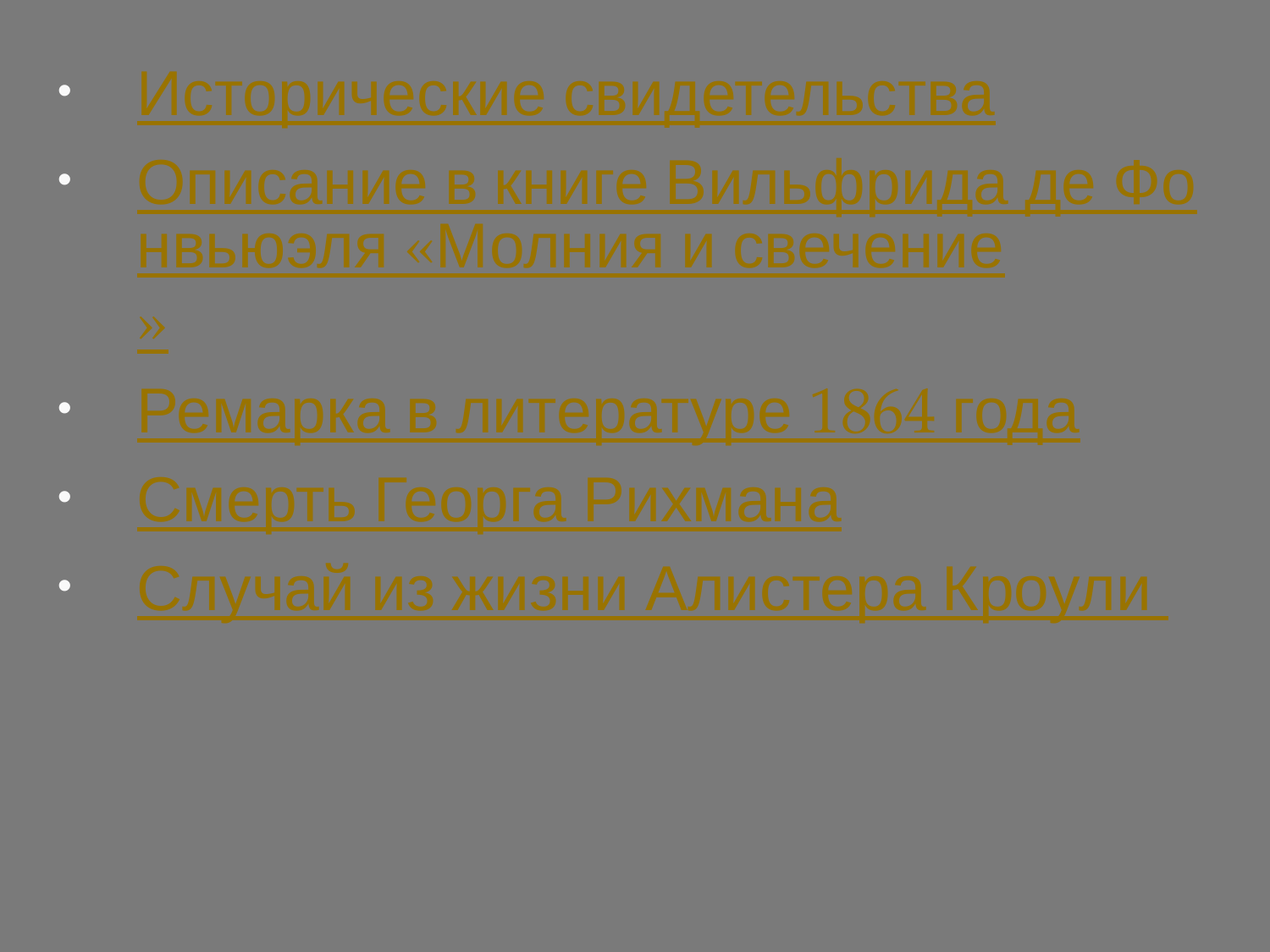

Исторические свидетельства
Описание в книге Вильфрида де Фонвьюэля «Молния и свечение»
Ремарка в литературе 1864 года
Смерть Георга Рихмана
Случай из жизни Алистера Кроули